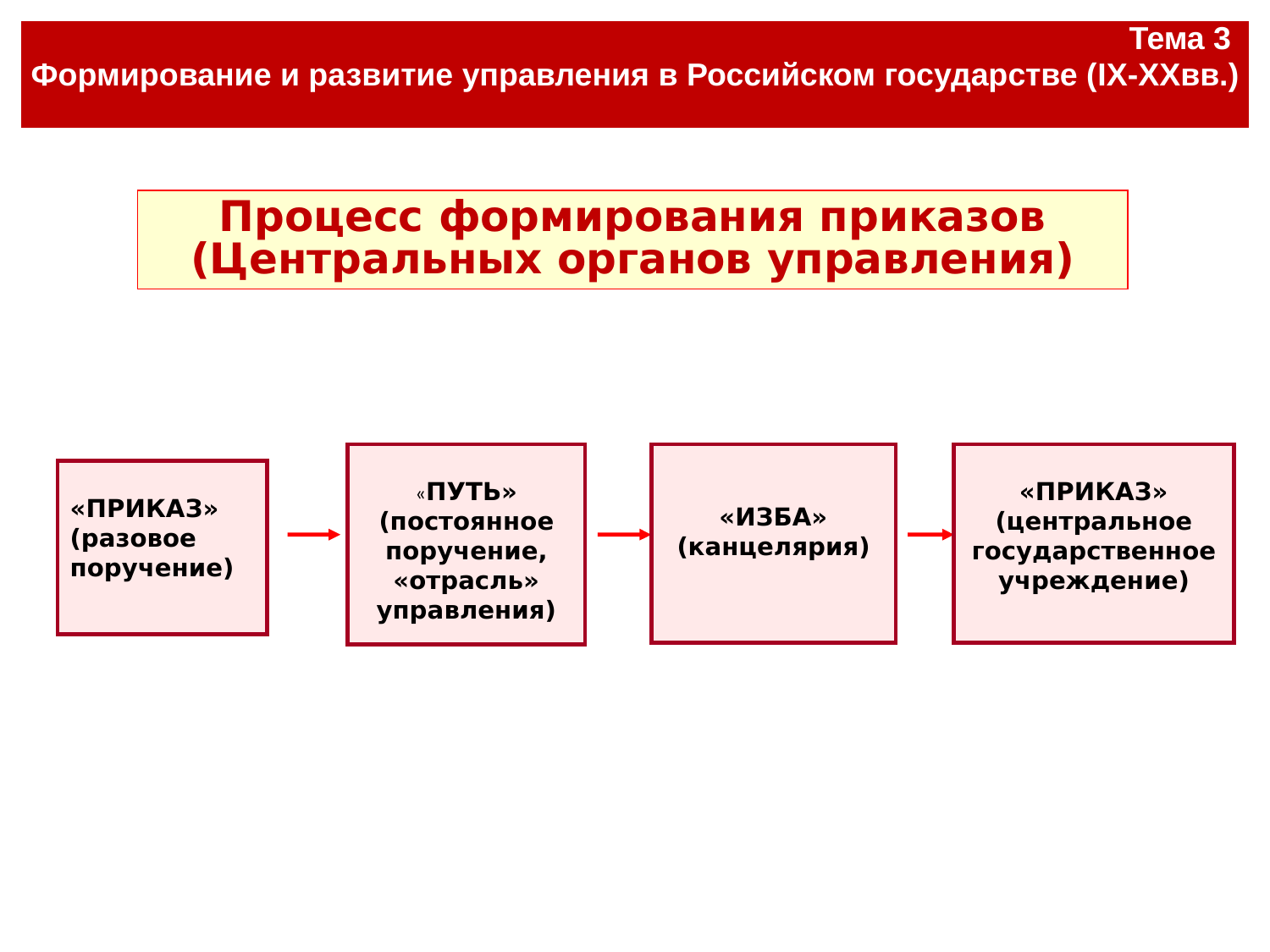

| Тема 3 Формирование и развитие управления в Российском государстве (IX-XXвв.) |
| --- |
#
Процесс формирования приказов (Центральных органов управления)

«ПУТЬ»
(постоянное поручение, «отрасль» управления)

«ИЗБА»
(канцелярия)

«ПРИКАЗ»
(центральное государственное учреждение)

«ПРИКАЗ»
(разовое поручение)